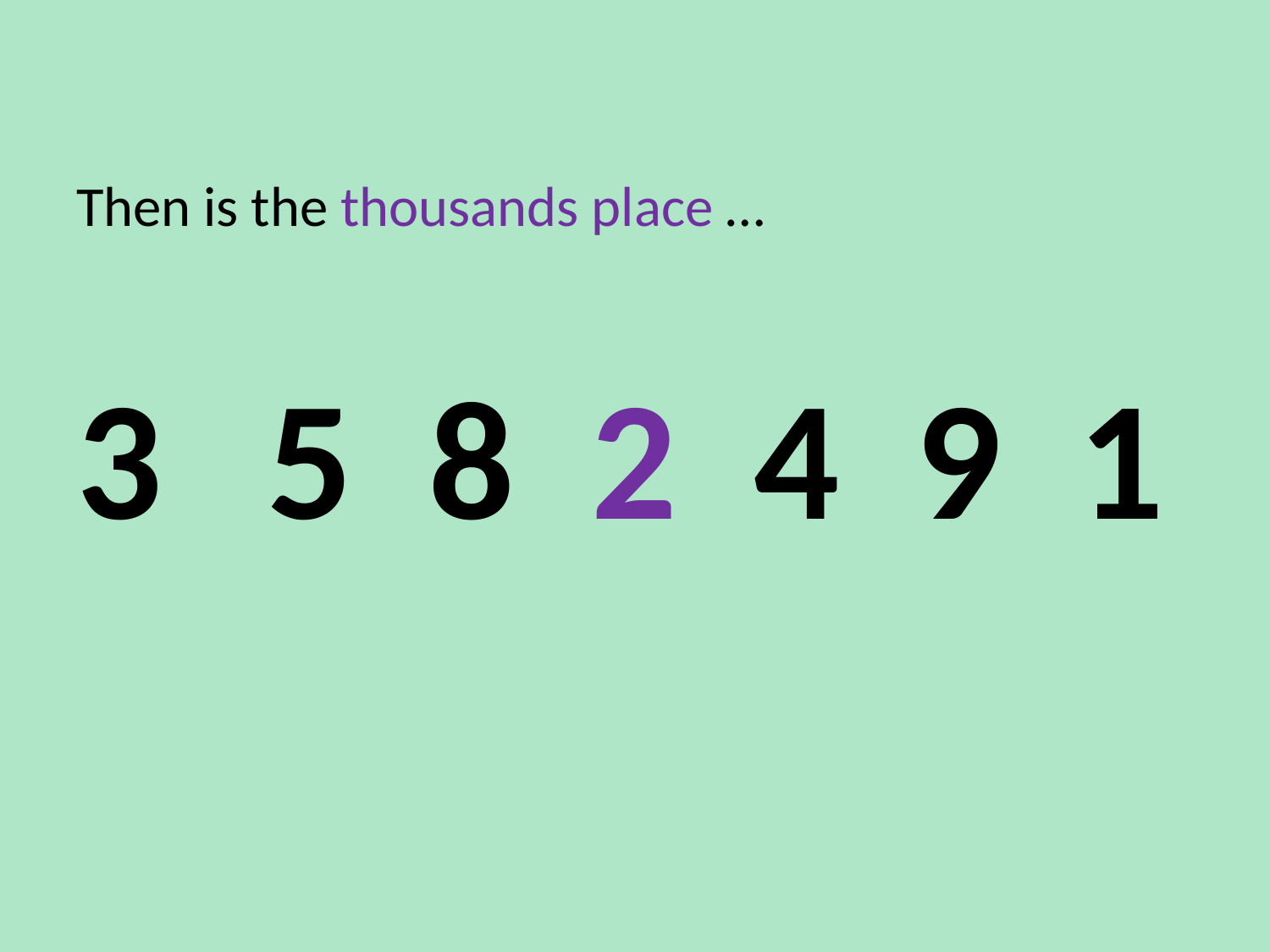

Then is the thousands place …

5  8  2  4  9  1